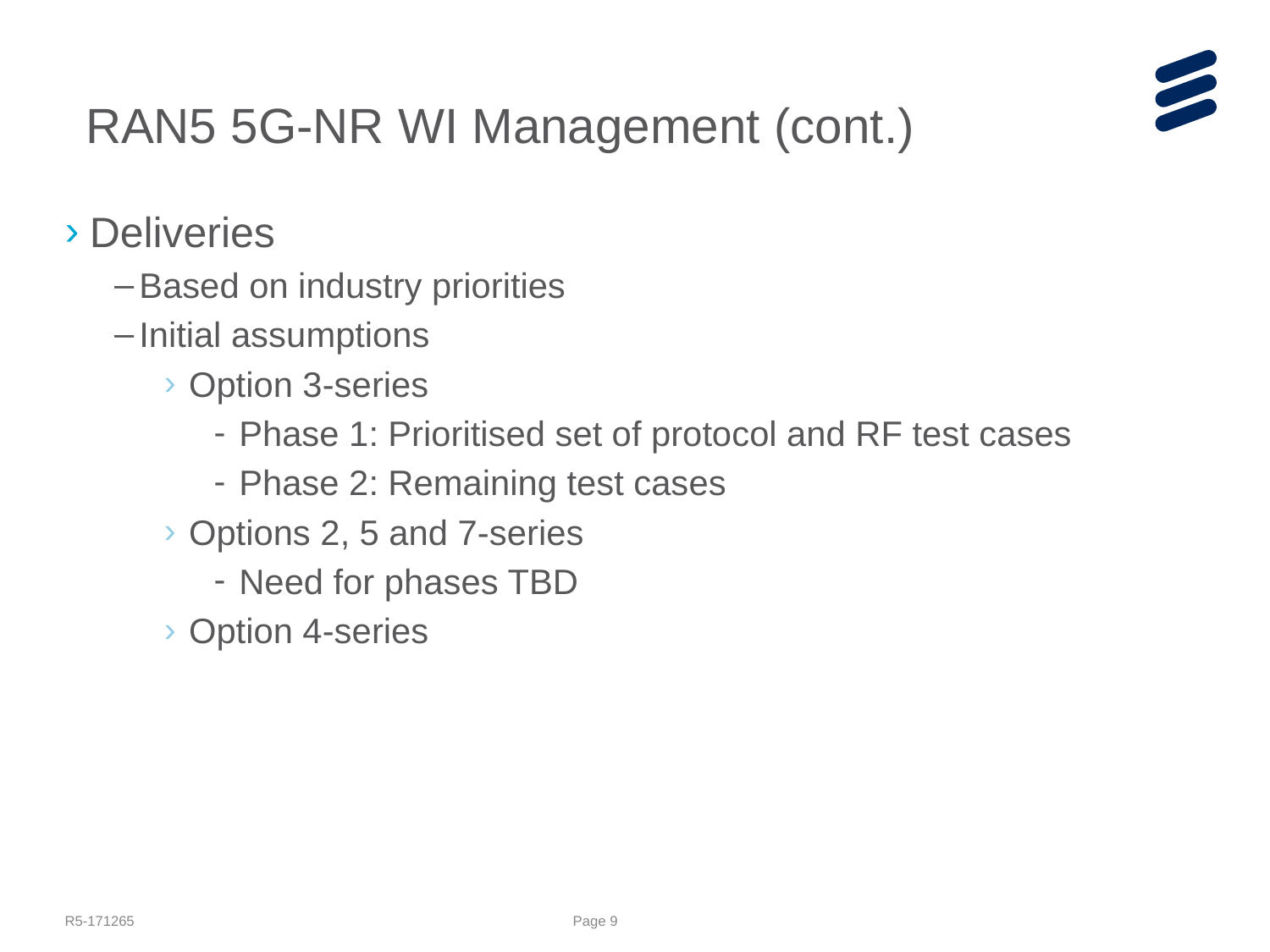

RAN5 5G-NR WI Management (cont.)
Deliveries
Based on industry priorities
Initial assumptions
Option 3-series
Phase 1: Prioritised set of protocol and RF test cases
Phase 2: Remaining test cases
Options 2, 5 and 7-series
Need for phases TBD
Option 4-series